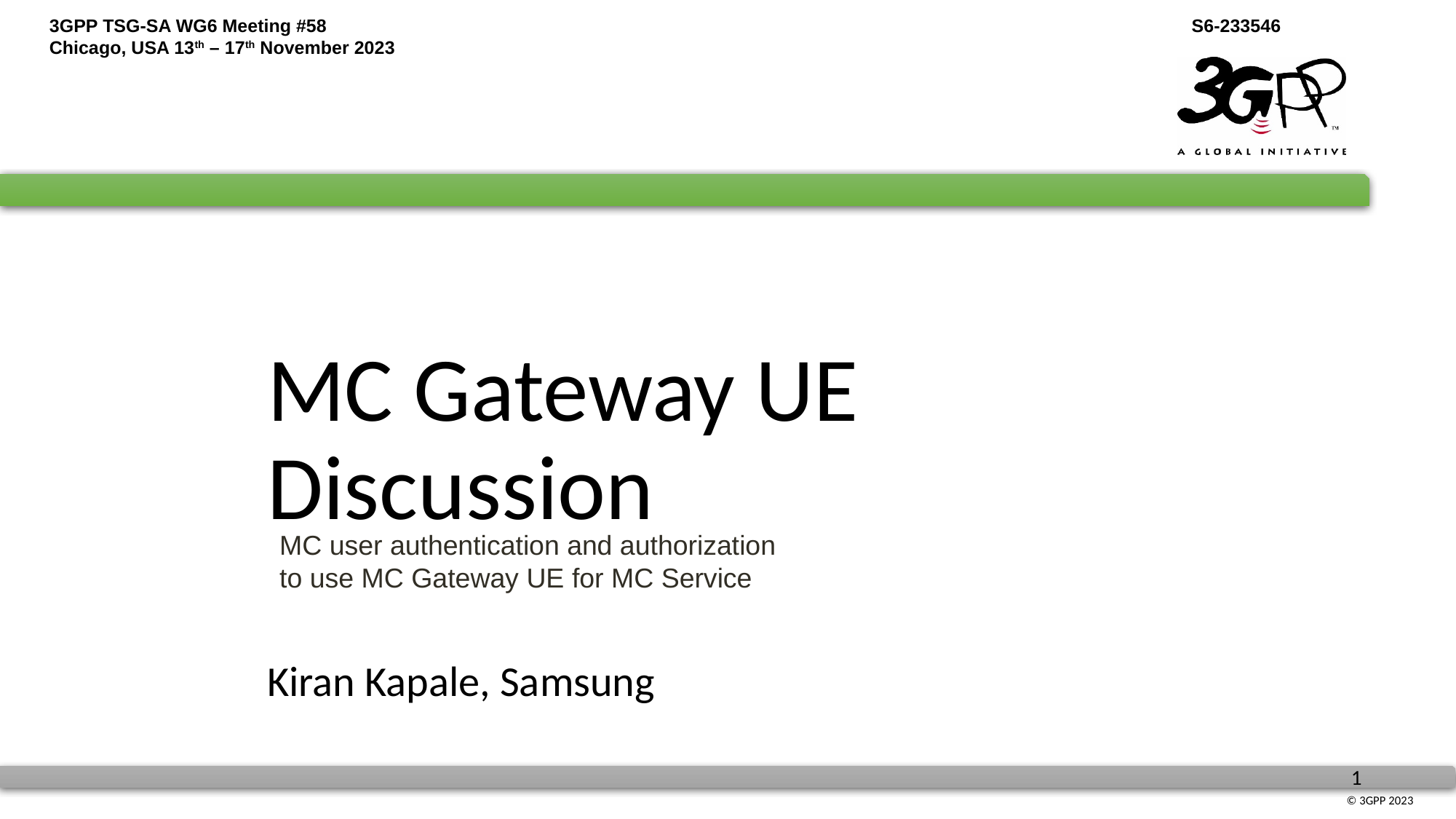

# MC Gateway UE Discussion
MC user authentication and authorization to use MC Gateway UE for MC Service
Kiran Kapale, Samsung